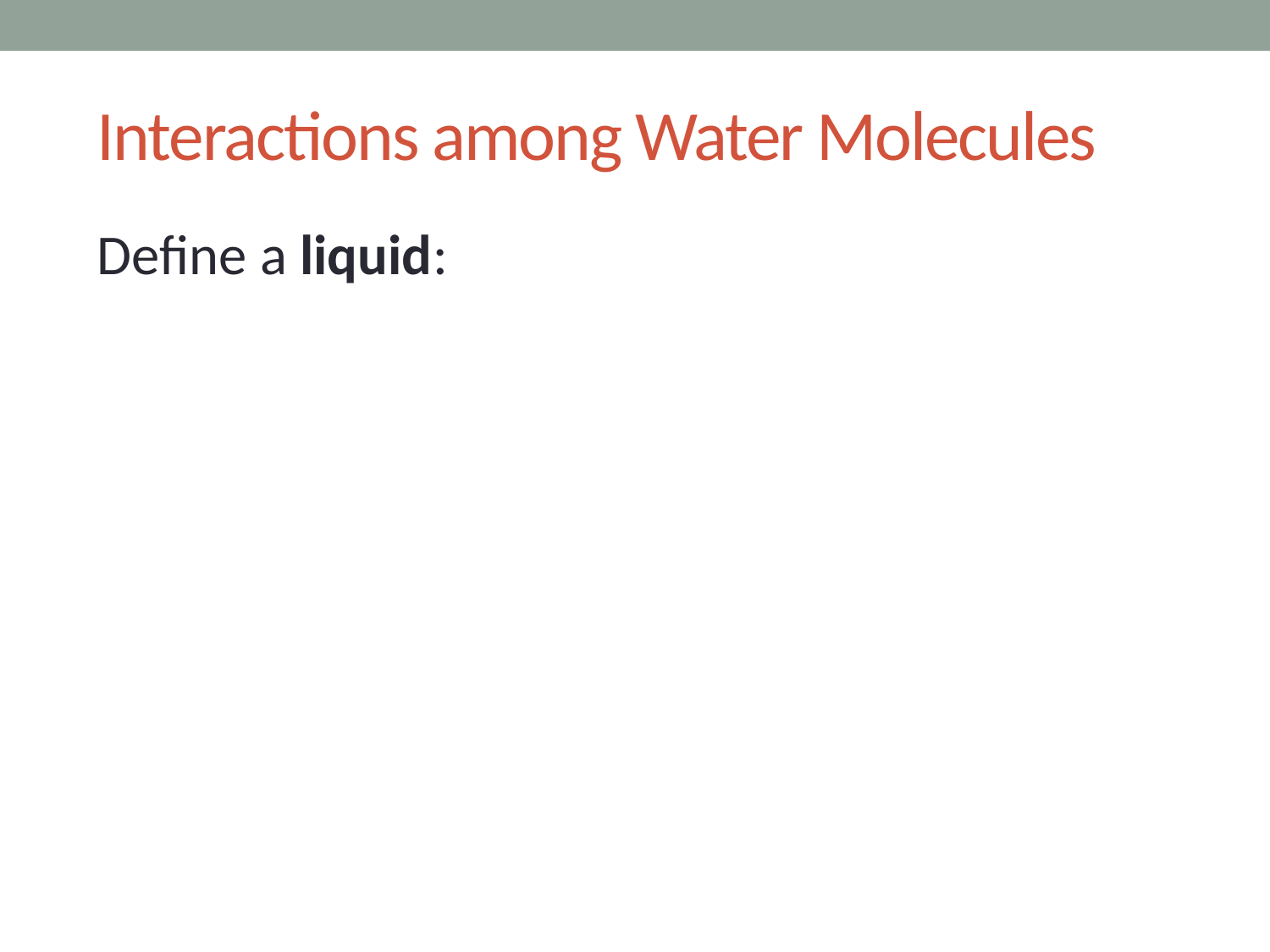

# Interactions among Water Molecules
Define a liquid: